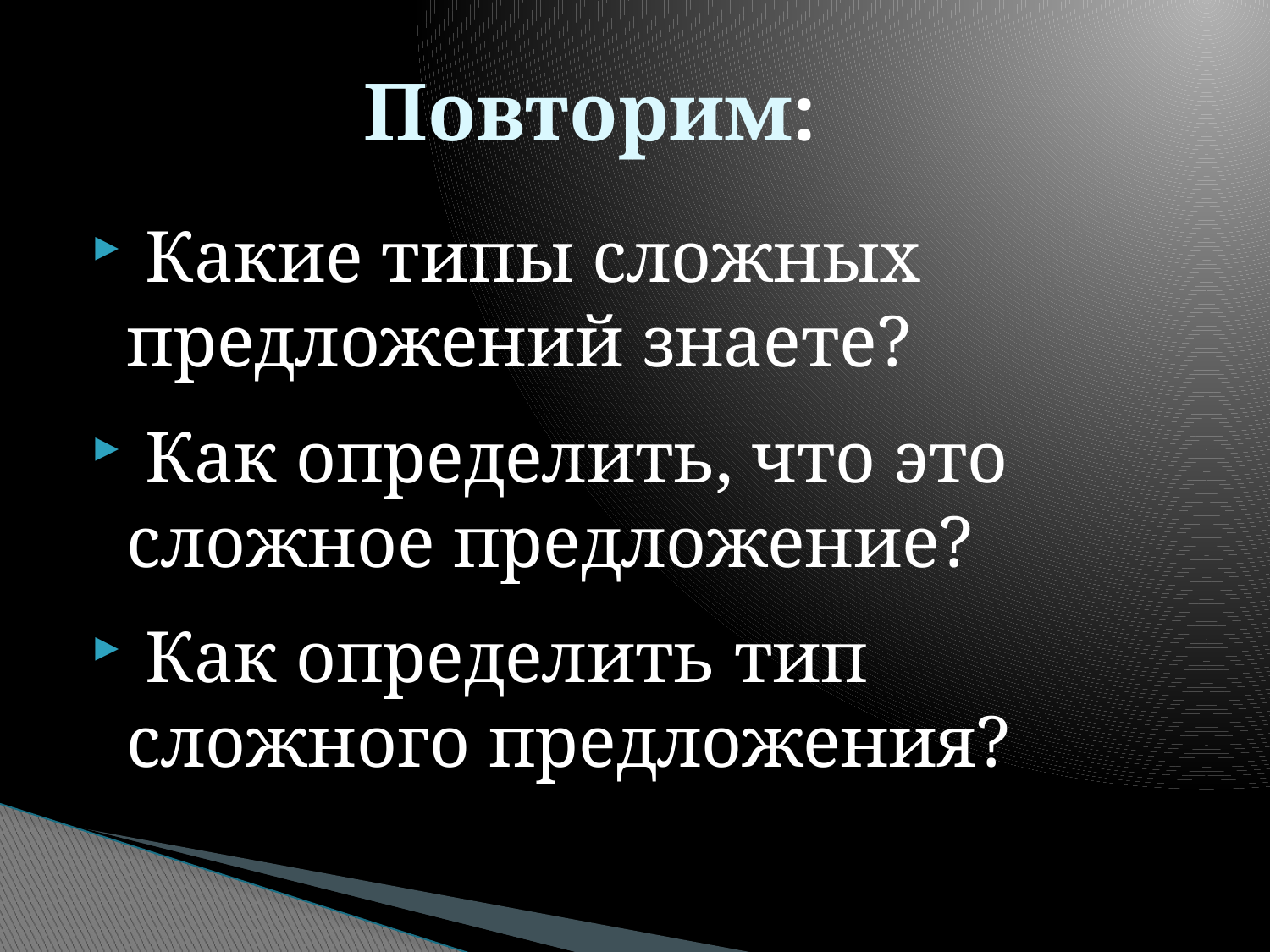

# Повторим:
 Какие типы сложных  предложений знаете?

 Как определить, что это сложное предложение?

 Как определить тип сложного предложения?